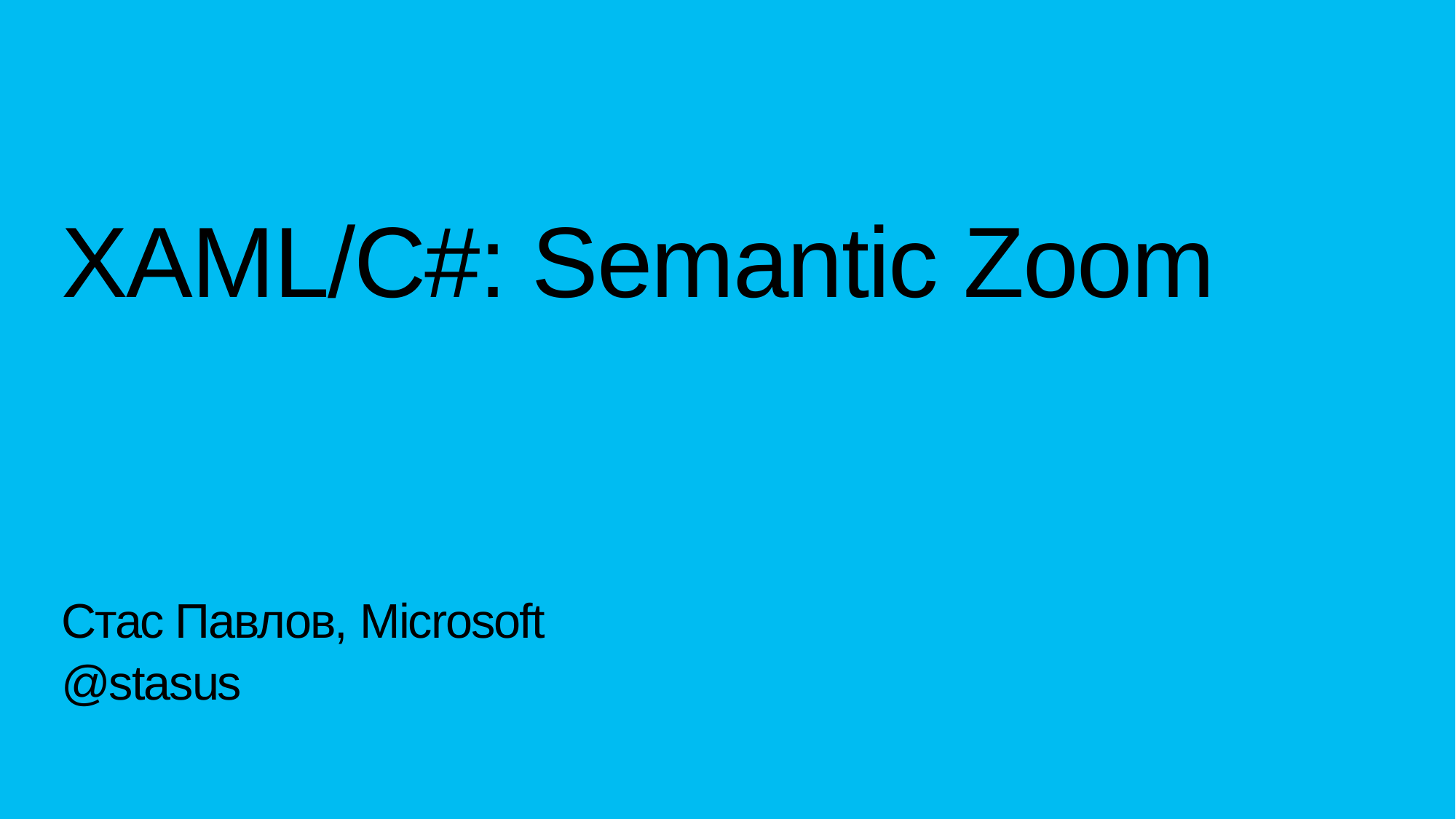

XAML/C#: Semantic Zoom
Стас Павлов, Microsoft
@stasus